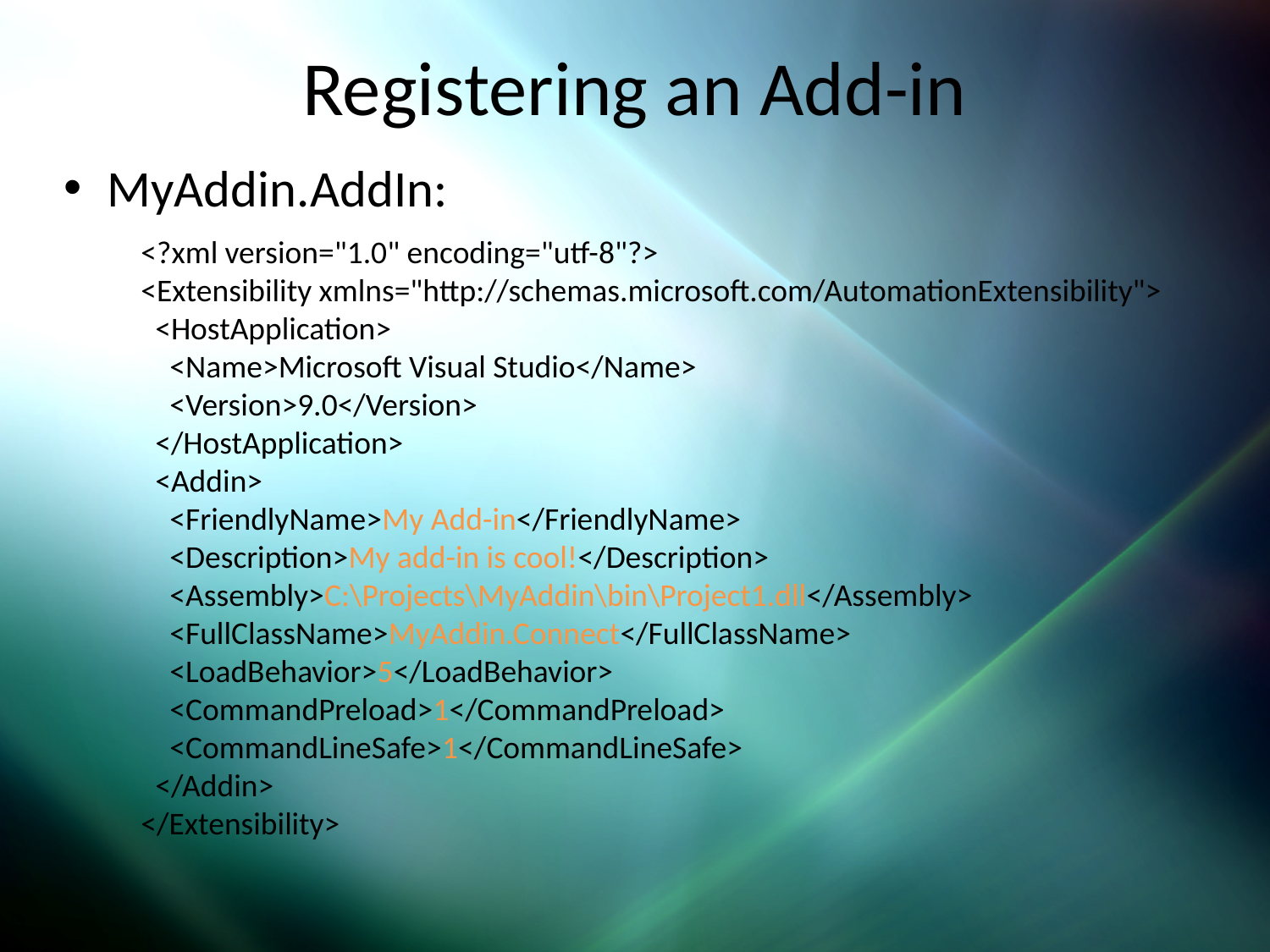

# Registering an Add-in
MyAddin.AddIn:
<?xml version="1.0" encoding="utf-8"?>
<Extensibility xmlns="http://schemas.microsoft.com/AutomationExtensibility">
  <HostApplication>
    <Name>Microsoft Visual Studio</Name>
    <Version>9.0</Version>
  </HostApplication>
  <Addin>
    <FriendlyName>My Add-in</FriendlyName>
    <Description>My add-in is cool!</Description>
    <Assembly>C:\Projects\MyAddin\bin\Project1.dll</Assembly>
    <FullClassName>MyAddin.Connect</FullClassName>
    <LoadBehavior>5</LoadBehavior>
    <CommandPreload>1</CommandPreload>
    <CommandLineSafe>1</CommandLineSafe>
  </Addin>
</Extensibility>